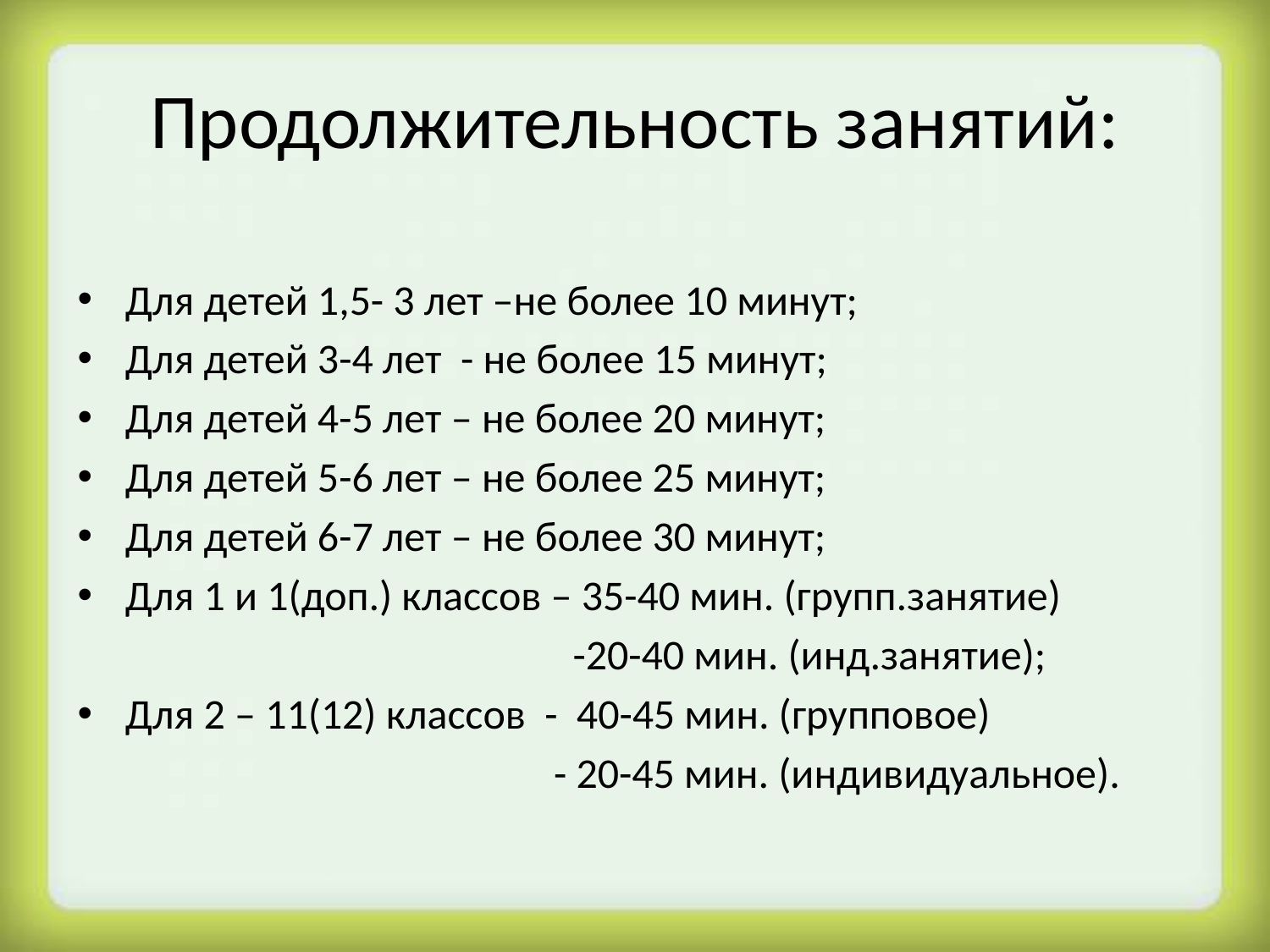

# Продолжительность занятий:
Для детей 1,5- 3 лет –не более 10 минут;
Для детей 3-4 лет  - не более 15 минут;
Для детей 4-5 лет – не более 20 минут;
Для детей 5-6 лет – не более 25 минут;
Для детей 6-7 лет – не более 30 минут;
Для 1 и 1(доп.) классов – 35-40 мин. (групп.занятие)
                                                    -20-40 мин. (инд.занятие);
Для 2 – 11(12) классов  -  40-45 мин. (групповое)
                                                  - 20-45 мин. (индивидуальное).